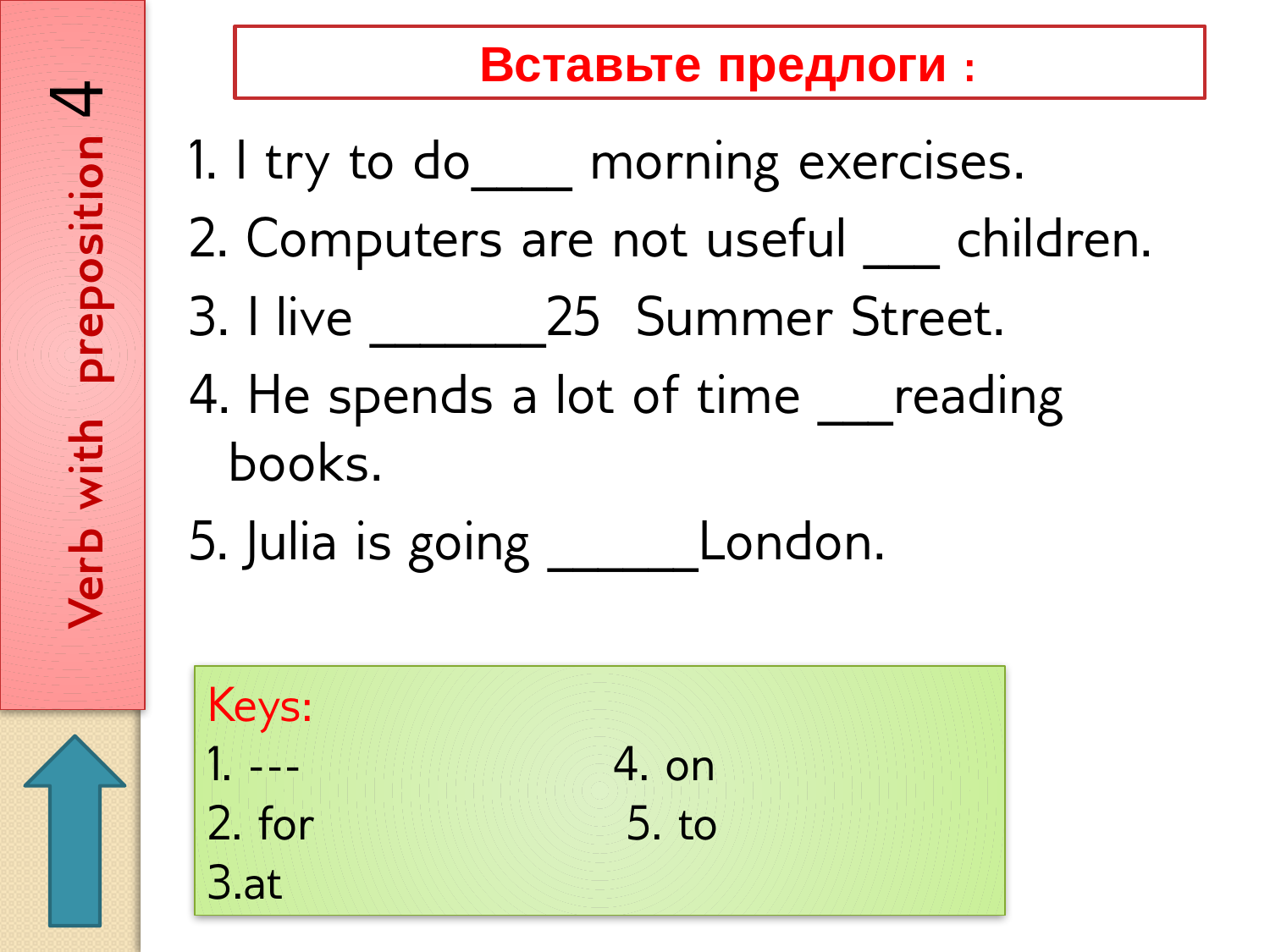

Verb with  preposition 4
 Вставьте предлоги :
1. I try to do____ morning exercises.
2. Computers are not useful ___ children.
3. I live _______25  Summer Street.
4. He spends a lot of time ___reading books.
5. Julia is going ______London.

Keys:
1. ---                     4. on
2. for                     5. to
3.at